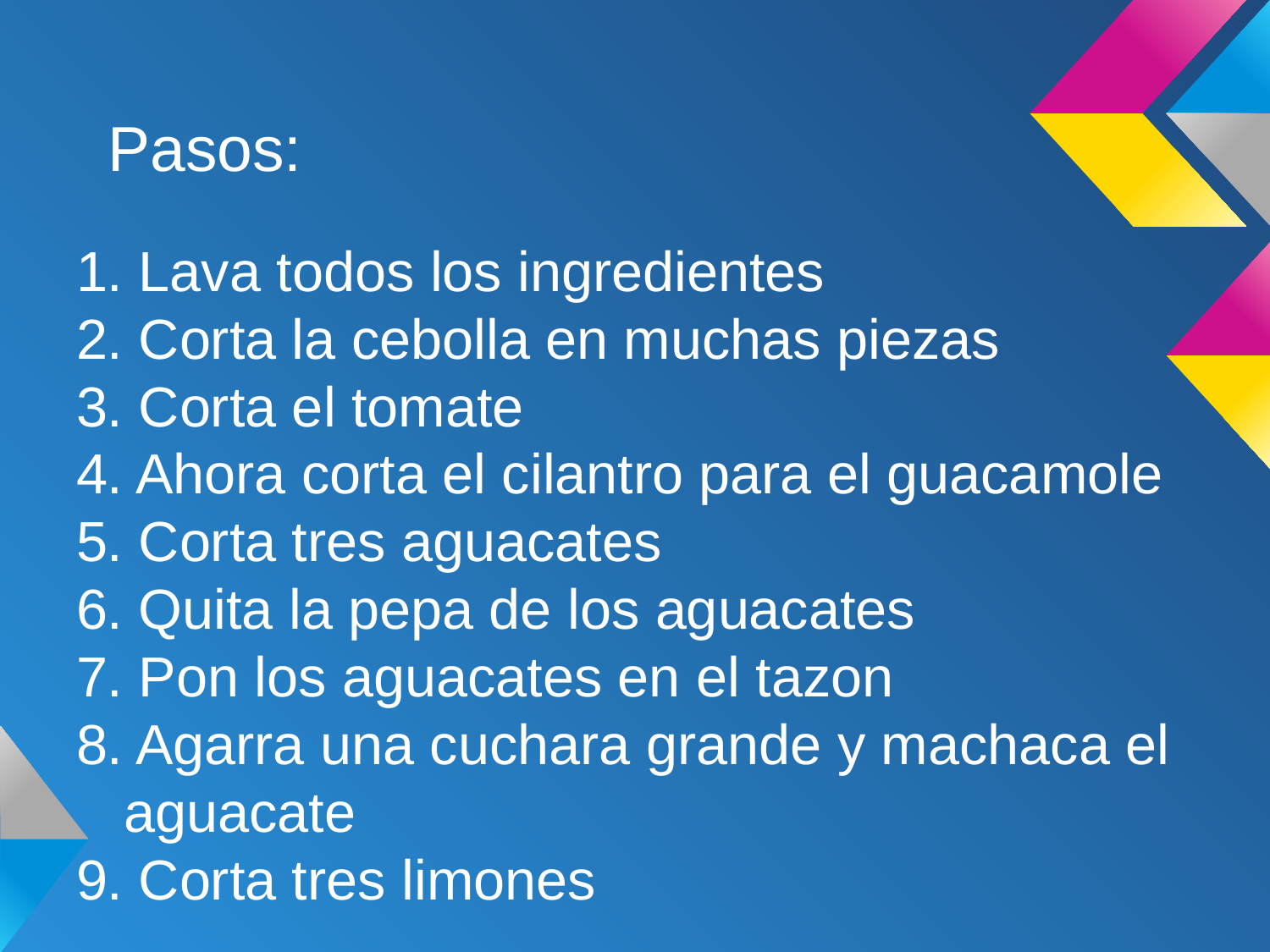

# Pasos:
1. Lava todos los ingredientes
2. Corta la cebolla en muchas piezas
3. Corta el tomate
4. Ahora corta el cilantro para el guacamole
5. Corta tres aguacates
6. Quita la pepa de los aguacates
7. Pon los aguacates en el tazon
8. Agarra una cuchara grande y machaca el aguacate
9. Corta tres limones